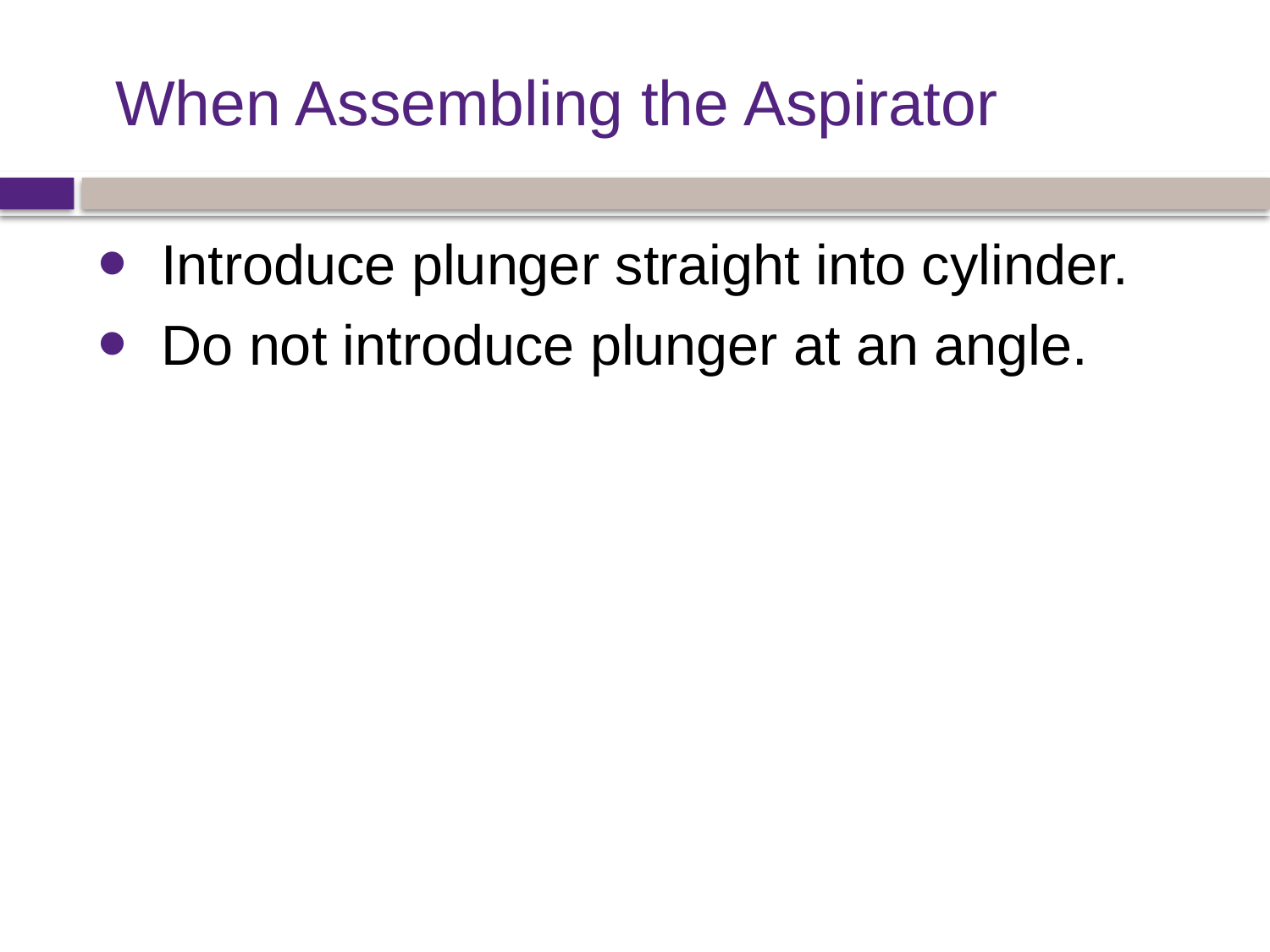

# When Assembling the Aspirator
Introduce plunger straight into cylinder.
Do not introduce plunger at an angle.